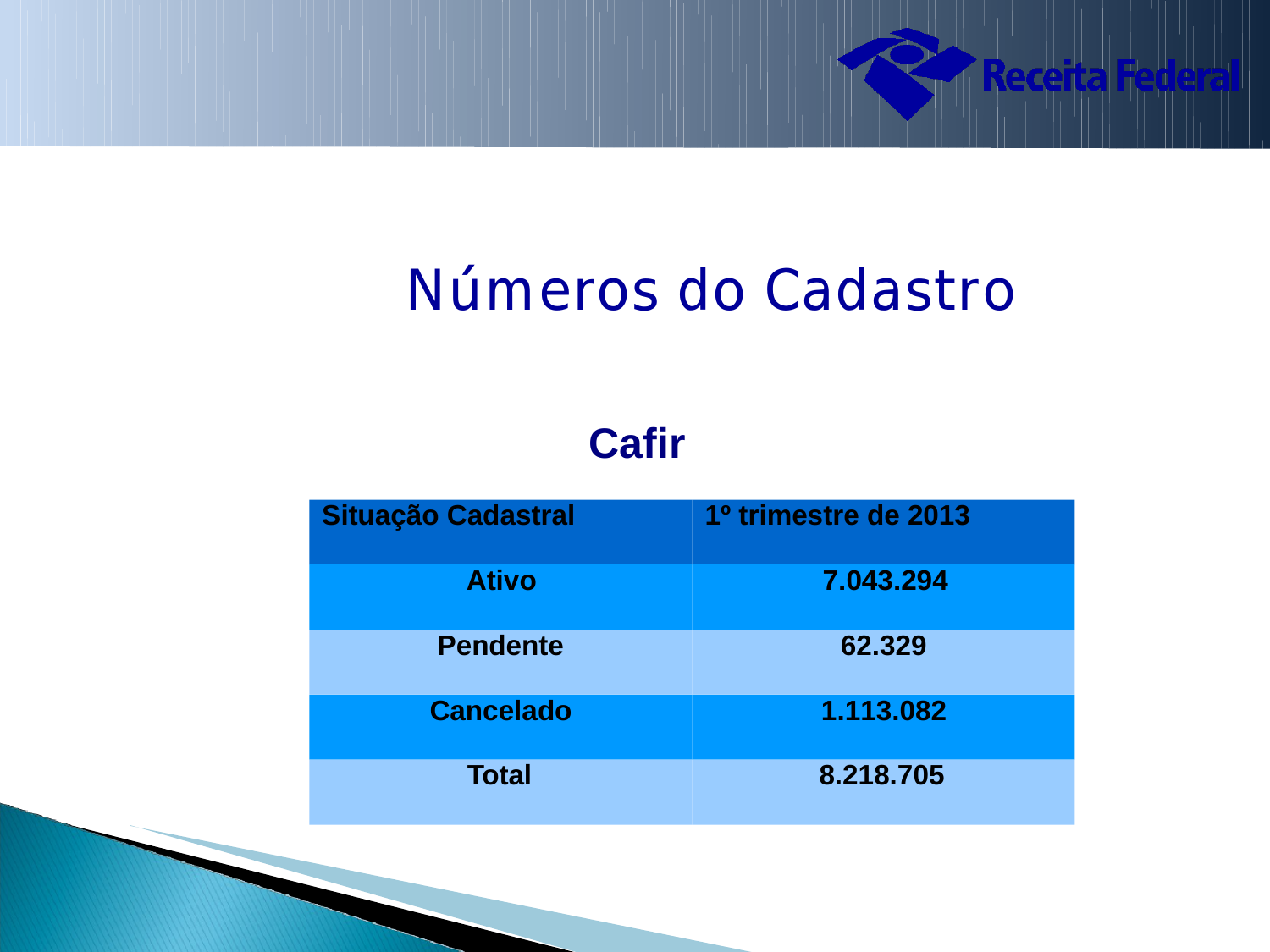

Números do Cadastro
Cafir

Situação Cadastral                1º trimestre de 2013

Ativo                                    7.043.294

Pendente                                   62.329

Cancelado                               1.113.082

Total                                    8.218.705